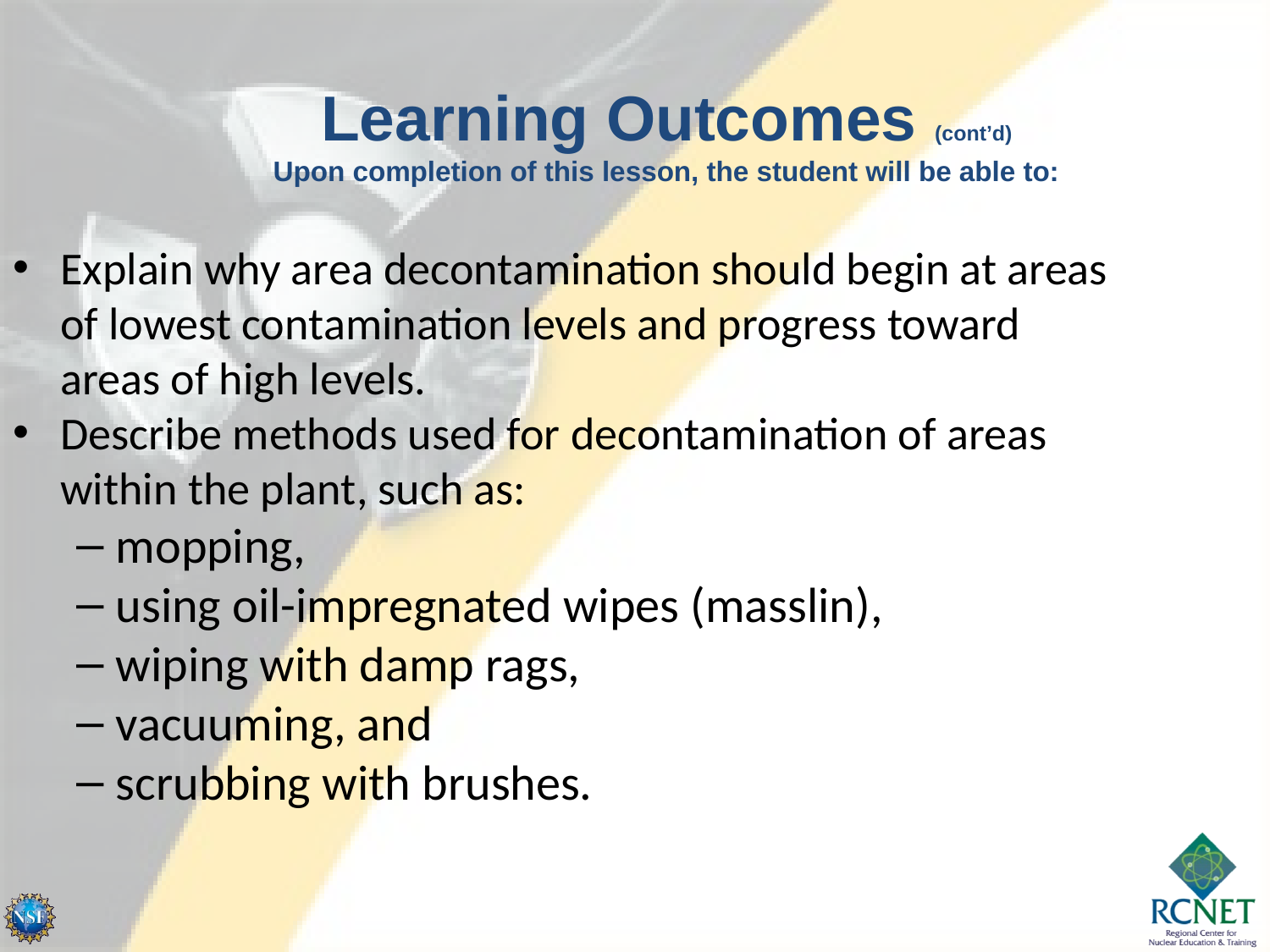

Learning Outcomes (cont’d)
Upon completion of this lesson, the student will be able to:
Explain why area decontamination should begin at areas of lowest contamination levels and progress toward areas of high levels.
Describe methods used for decontamination of areas within the plant, such as:
mopping,
using oil-impregnated wipes (masslin),
wiping with damp rags,
vacuuming, and
scrubbing with brushes.